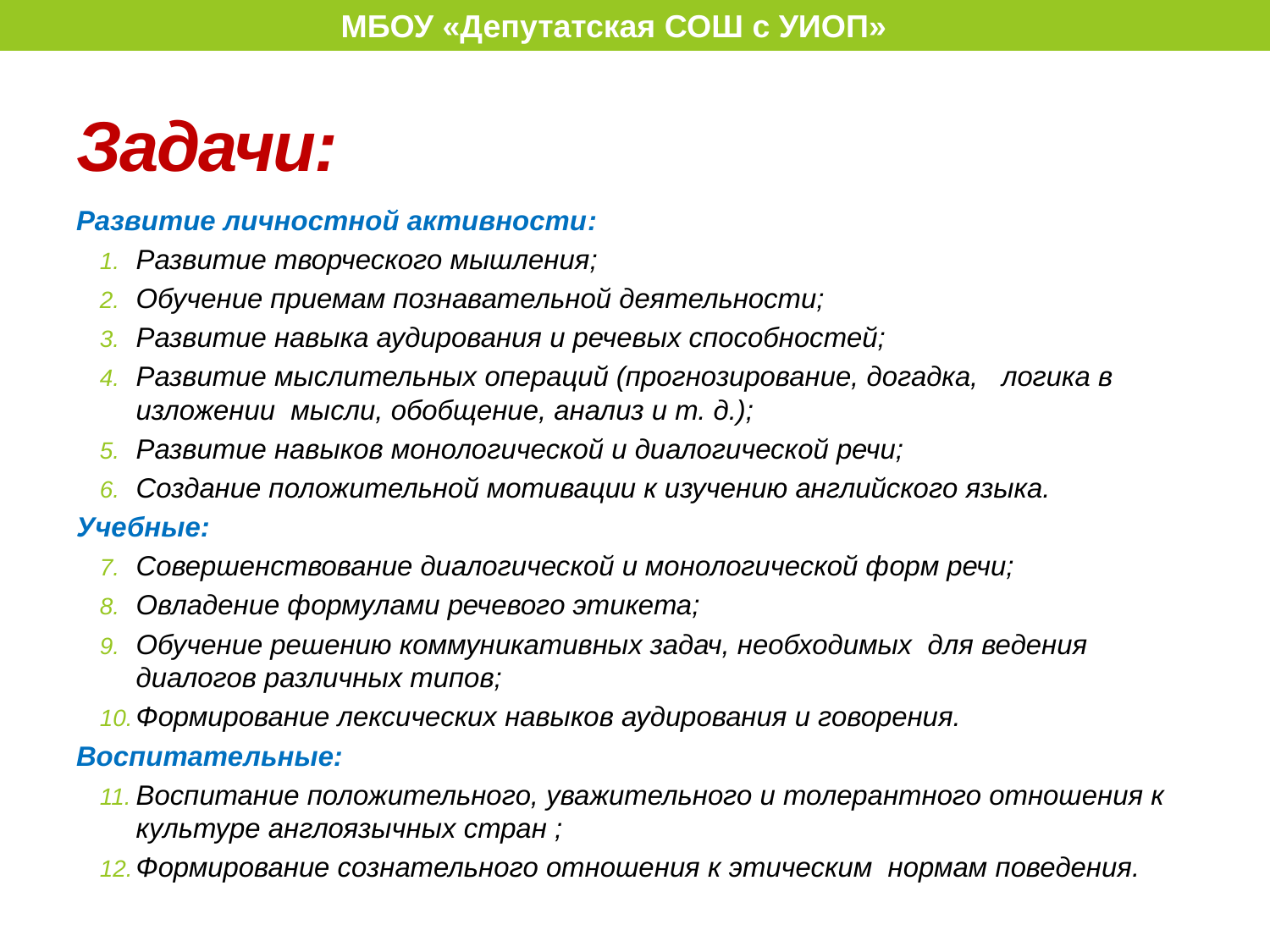

МБОУ «Депутатская СОШ с УИОП»
# Задачи:
Развитие личностной активности:
Развитие творческого мышления;
Обучение приемам познавательной деятельности;
Развитие навыка аудирования и речевых способностей;
Развитие мыслительных операций (прогнозирование, догадка,   логика в изложении  мысли, обобщение, анализ и т. д.);
Развитие навыков монологической и диалогической речи;
Создание положительной мотивации к изучению английского языка.
Учебные:
Совершенствование диалогической и монологической форм речи;
Овладение формулами речевого этикета;
Обучение решению коммуникативных задач, необходимых  для ведения диалогов различных типов;
Формирование лексических навыков аудирования и говорения.
Воспитательные:
Воспитание положительного, уважительного и толерантного отношения к культуре англоязычных стран ;
Формирование сознательного отношения к этическим  нормам поведения.